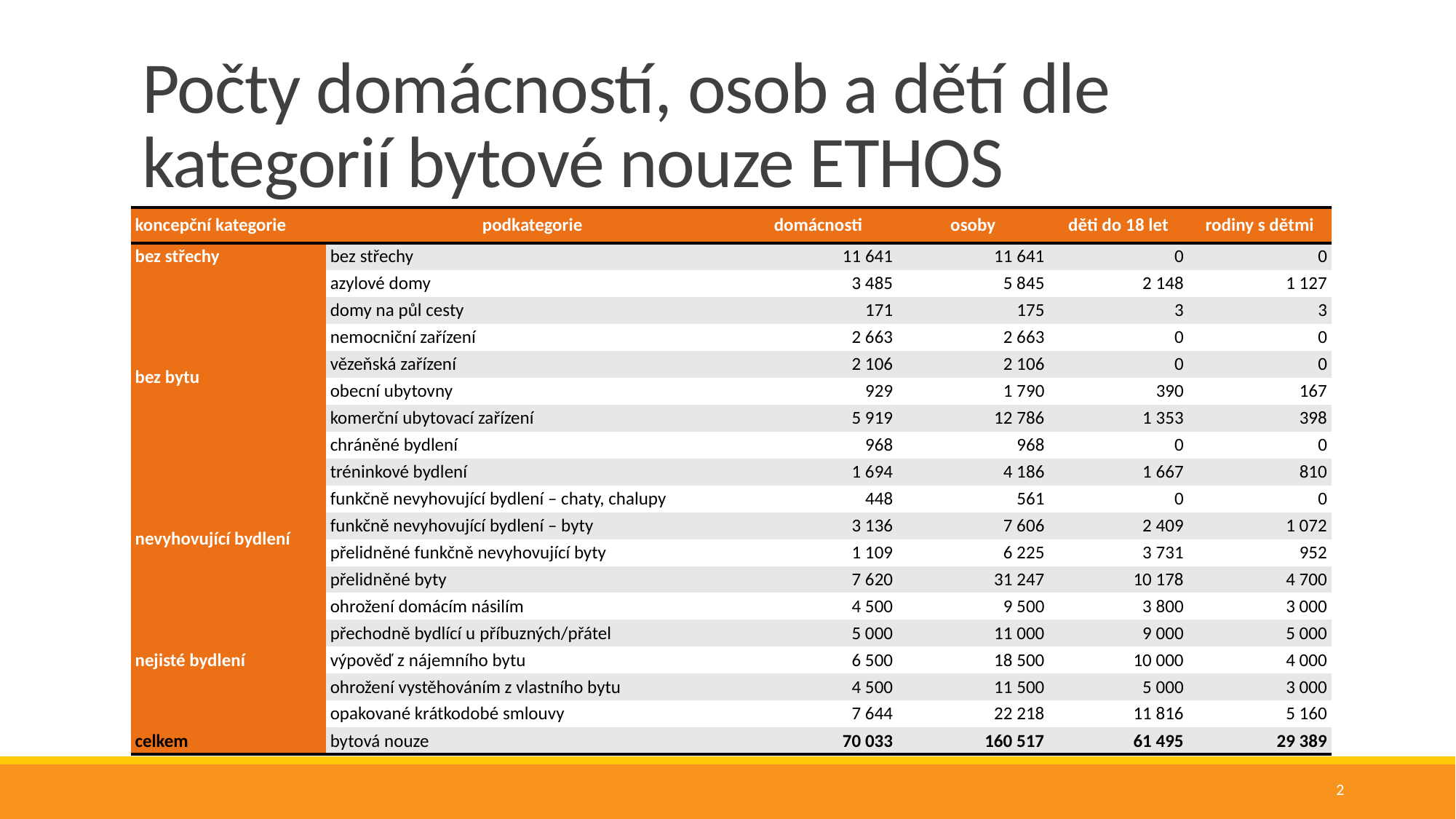

# Počty domácností, osob a dětí dle kategorií bytové nouze ETHOS
| koncepční kategorie | podkategorie | domácnosti | osoby | děti do 18 let | rodiny s dětmi |
| --- | --- | --- | --- | --- | --- |
| bez střechy | bez střechy | 11 641 | 11 641 | 0 | 0 |
| bez bytu | azylové domy | 3 485 | 5 845 | 2 148 | 1 127 |
|  | domy na půl cesty | 171 | 175 | 3 | 3 |
|  | nemocniční zařízení | 2 663 | 2 663 | 0 | 0 |
|  | vězeňská zařízení | 2 106 | 2 106 | 0 | 0 |
|  | obecní ubytovny | 929 | 1 790 | 390 | 167 |
|  | komerční ubytovací zařízení | 5 919 | 12 786 | 1 353 | 398 |
|  | chráněné bydlení | 968 | 968 | 0 | 0 |
|  | tréninkové bydlení | 1 694 | 4 186 | 1 667 | 810 |
| nevyhovující bydlení | funkčně nevyhovující bydlení – chaty, chalupy | 448 | 561 | 0 | 0 |
|  | funkčně nevyhovující bydlení – byty | 3 136 | 7 606 | 2 409 | 1 072 |
|  | přelidněné funkčně nevyhovující byty | 1 109 | 6 225 | 3 731 | 952 |
|  | přelidněné byty | 7 620 | 31 247 | 10 178 | 4 700 |
| nejisté bydlení | ohrožení domácím násilím | 4 500 | 9 500 | 3 800 | 3 000 |
|  | přechodně bydlící u příbuzných/přátel | 5 000 | 11 000 | 9 000 | 5 000 |
|  | výpověď z nájemního bytu | 6 500 | 18 500 | 10 000 | 4 000 |
|  | ohrožení vystěhováním z vlastního bytu | 4 500 | 11 500 | 5 000 | 3 000 |
|  | opakované krátkodobé smlouvy | 7 644 | 22 218 | 11 816 | 5 160 |
| celkem | bytová nouze | 70 033 | 160 517 | 61 495 | 29 389 |
2